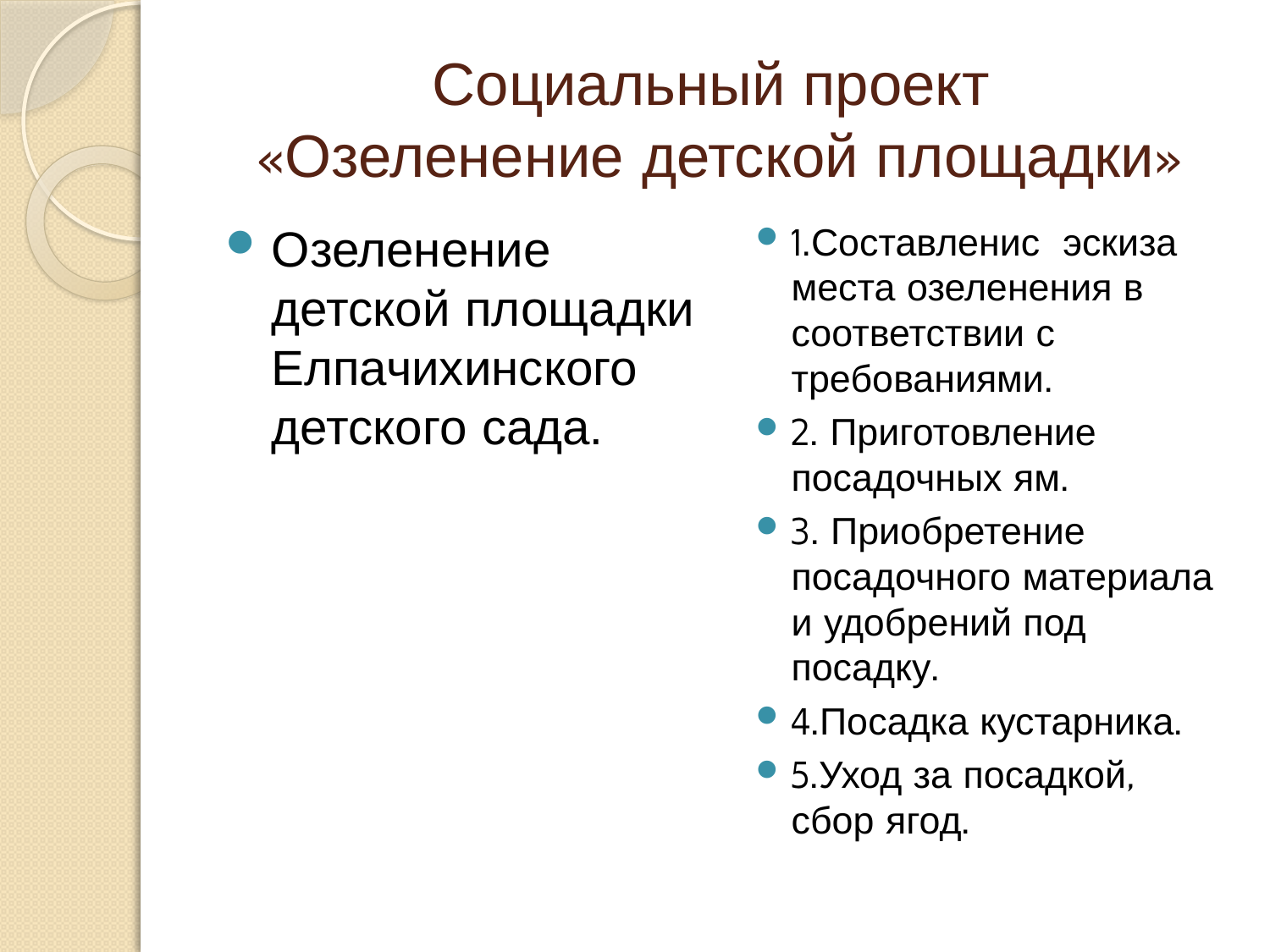

# Социальный проект «Озеленение детской площадки»
Озеленение детской площадки Елпачихинского детского сада.
1.Составленис  эскиза места озеленения в соответствии с требованиями.
2. Приготовление посадочных ям.
3. Приобретение посадочного материала и удобрений под посадку.
4.Посадка кустарника.
5.Уход за посадкой, сбор ягод.